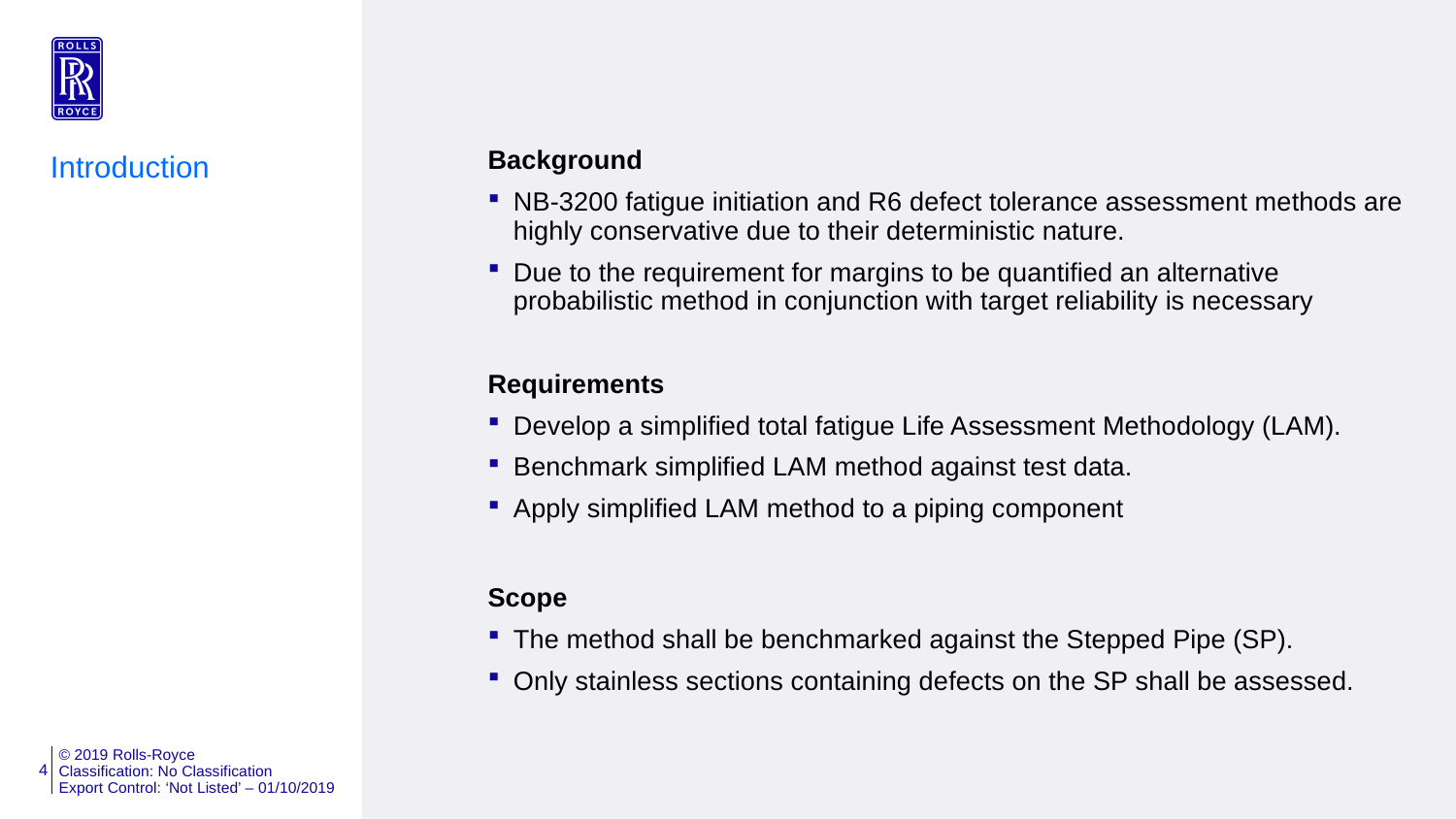

Background
NB-3200 fatigue initiation and R6 defect tolerance assessment methods are highly conservative due to their deterministic nature.
Due to the requirement for margins to be quantified an alternative probabilistic method in conjunction with target reliability is necessary

Requirements
Develop a simplified total fatigue Life Assessment Methodology (LAM).
Benchmark simplified LAM method against test data.
Apply simplified LAM method to a piping component

Scope
The method shall be benchmarked against the Stepped Pipe (SP).
Only stainless sections containing defects on the SP shall be assessed.

Introduction